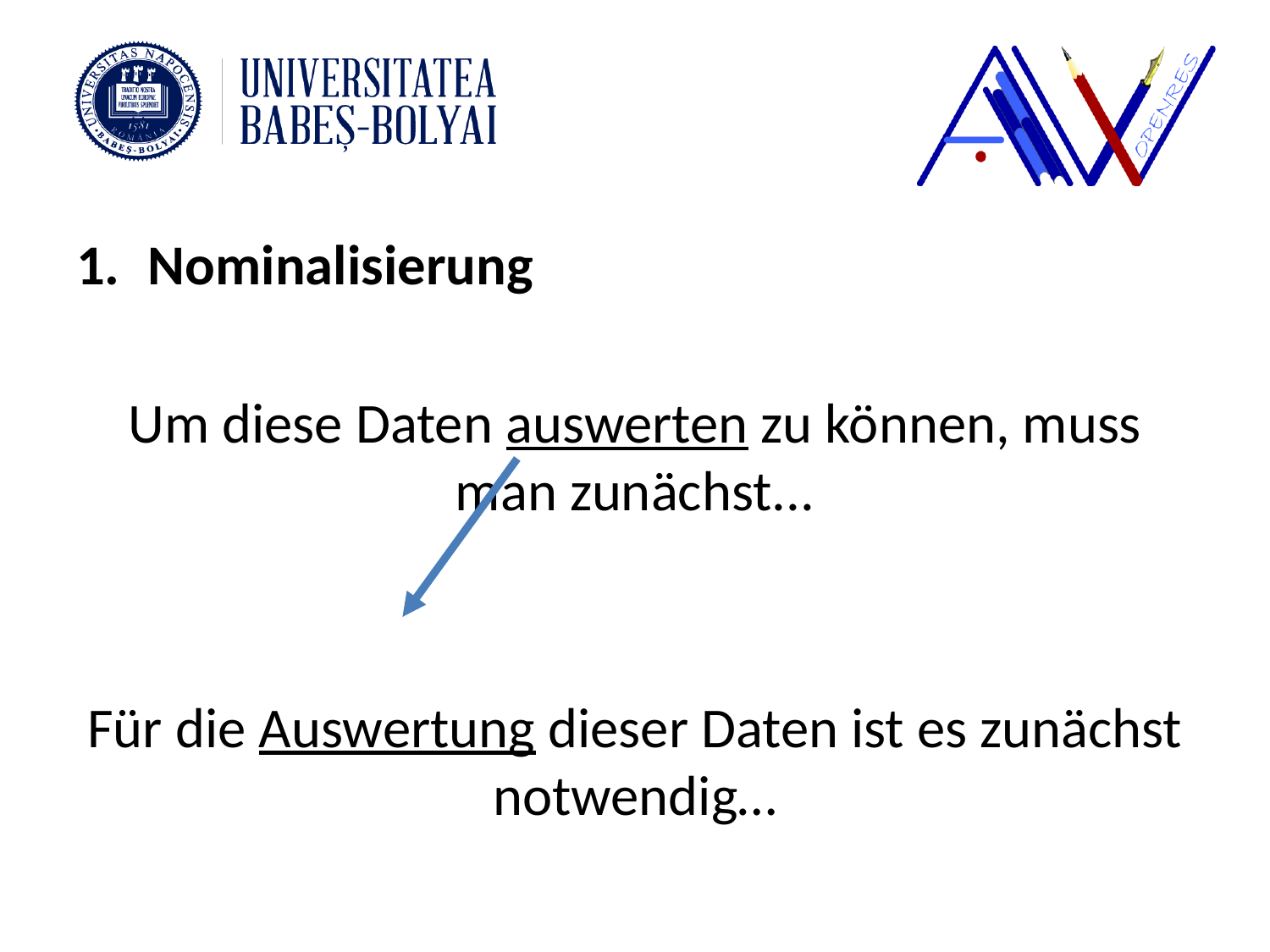

#
Nominalisierung

Um diese Daten auswerten zu können, muss man zunächst...

Für die Auswertung dieser Daten ist es zunächst notwendig…